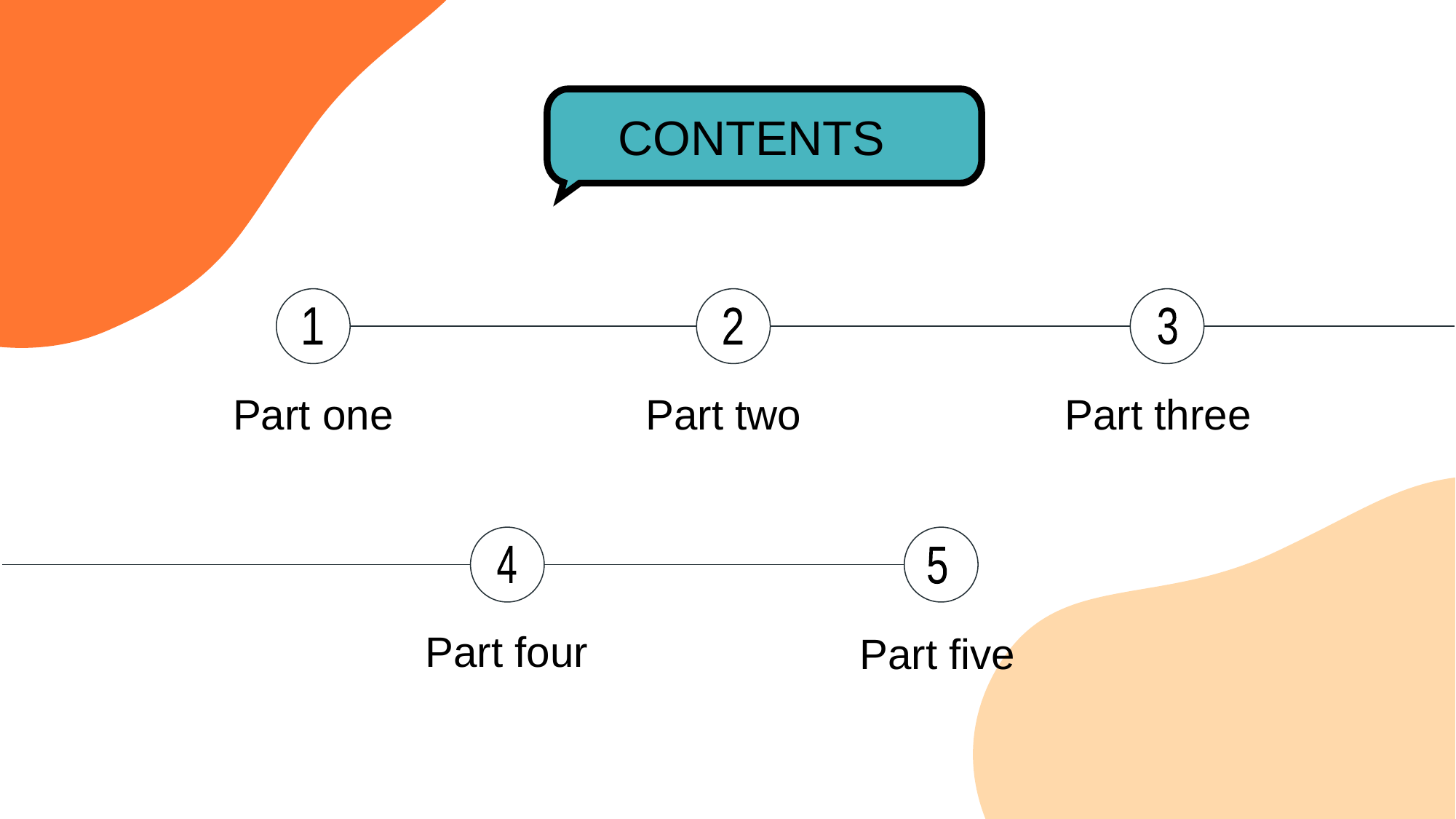

CONTENTS

1
2
3
Part one
Part two
Part three

4
5
Part four
Part five